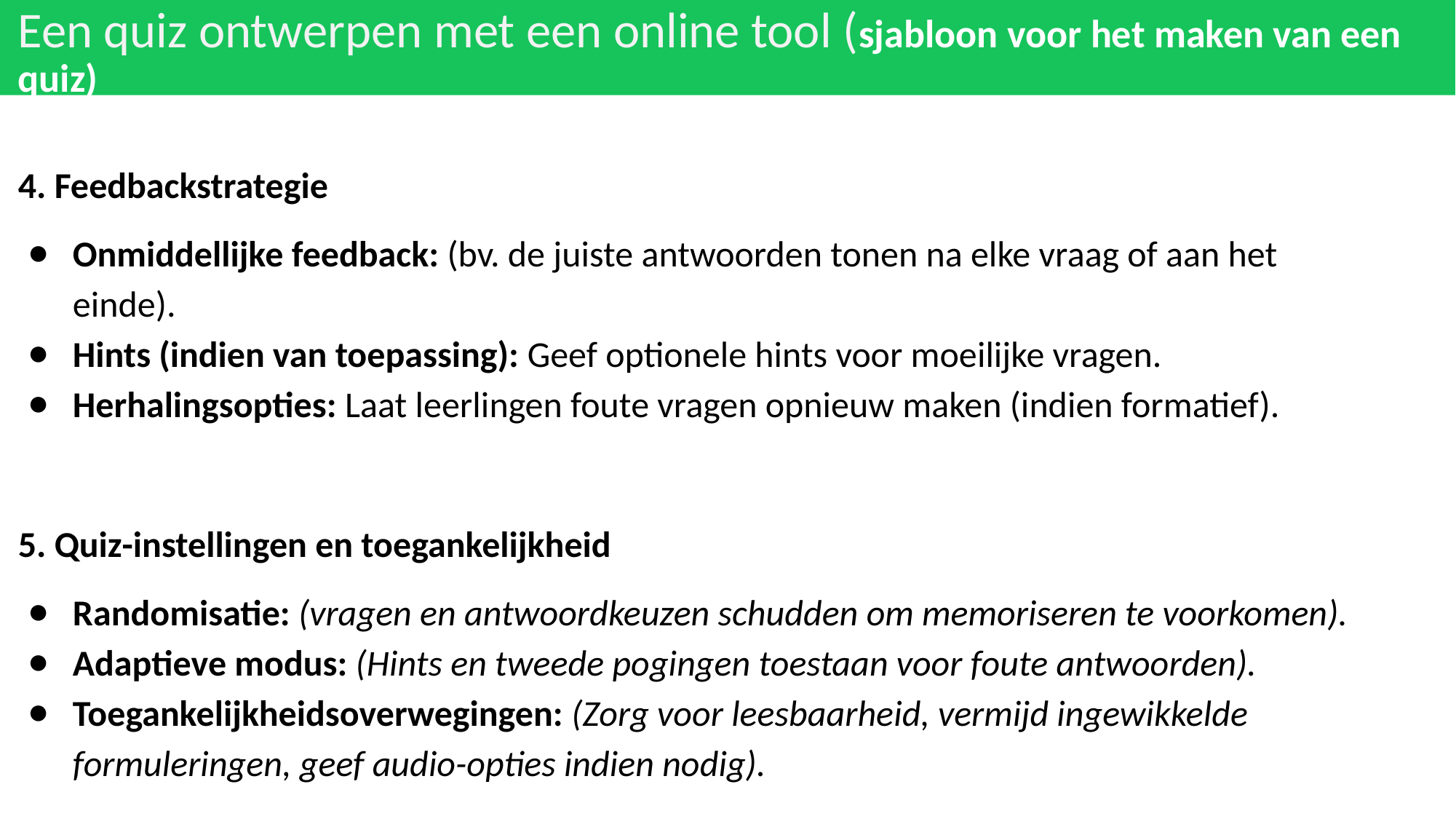

# Een quiz ontwerpen met een online tool (sjabloon voor het maken van een quiz)
4. Feedbackstrategie
Onmiddellijke feedback: (bv. de juiste antwoorden tonen na elke vraag of aan het einde).
Hints (indien van toepassing): Geef optionele hints voor moeilijke vragen.
Herhalingsopties: Laat leerlingen foute vragen opnieuw maken (indien formatief).

5. Quiz-instellingen en toegankelijkheid
Randomisatie: (vragen en antwoordkeuzen schudden om memoriseren te voorkomen).
Adaptieve modus: (Hints en tweede pogingen toestaan voor foute antwoorden).
Toegankelijkheidsoverwegingen: (Zorg voor leesbaarheid, vermijd ingewikkelde formuleringen, geef audio-opties indien nodig).